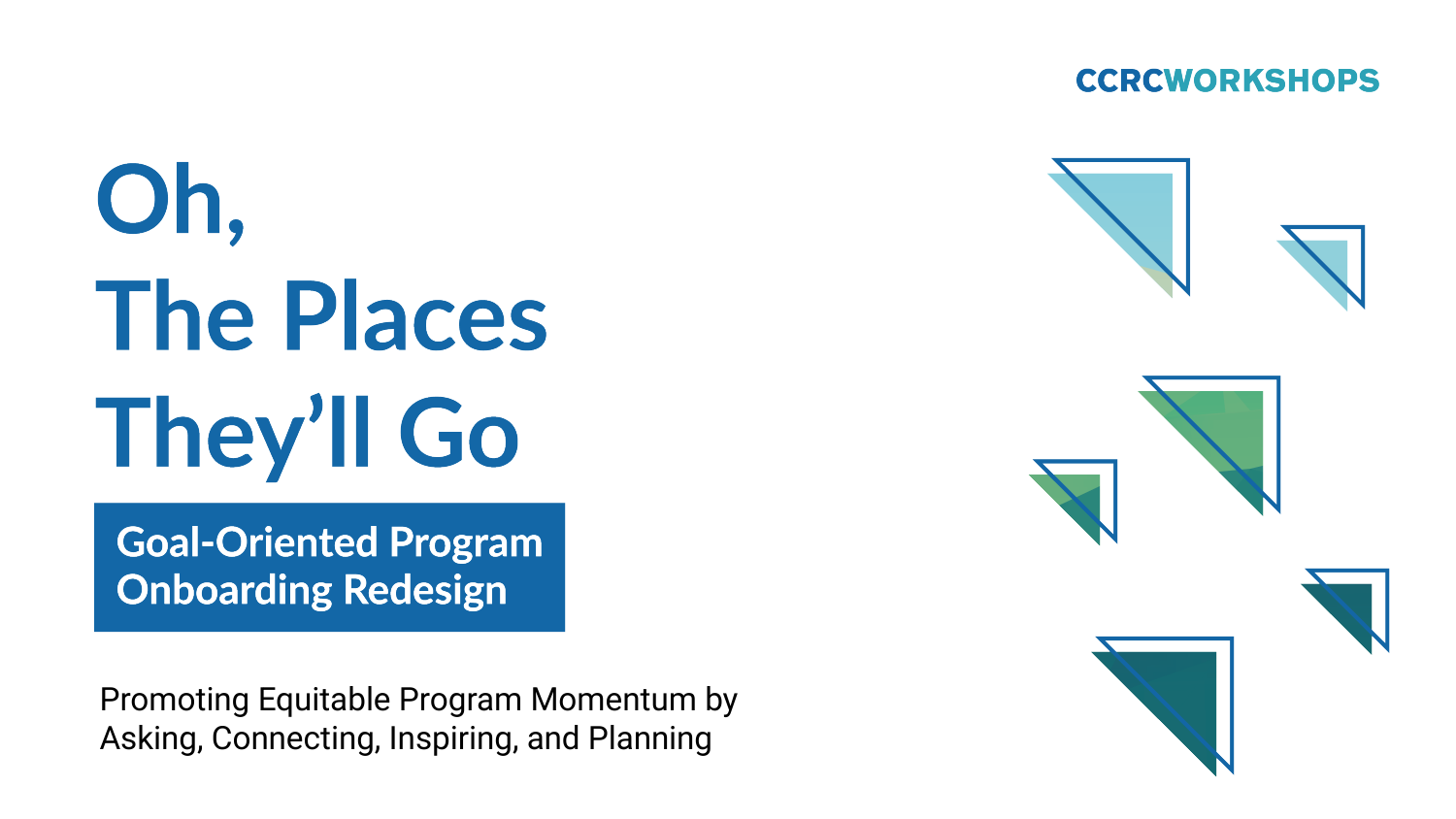

Promoting Equitable Program Momentum by
Asking, Connecting, Inspiring, and Planning